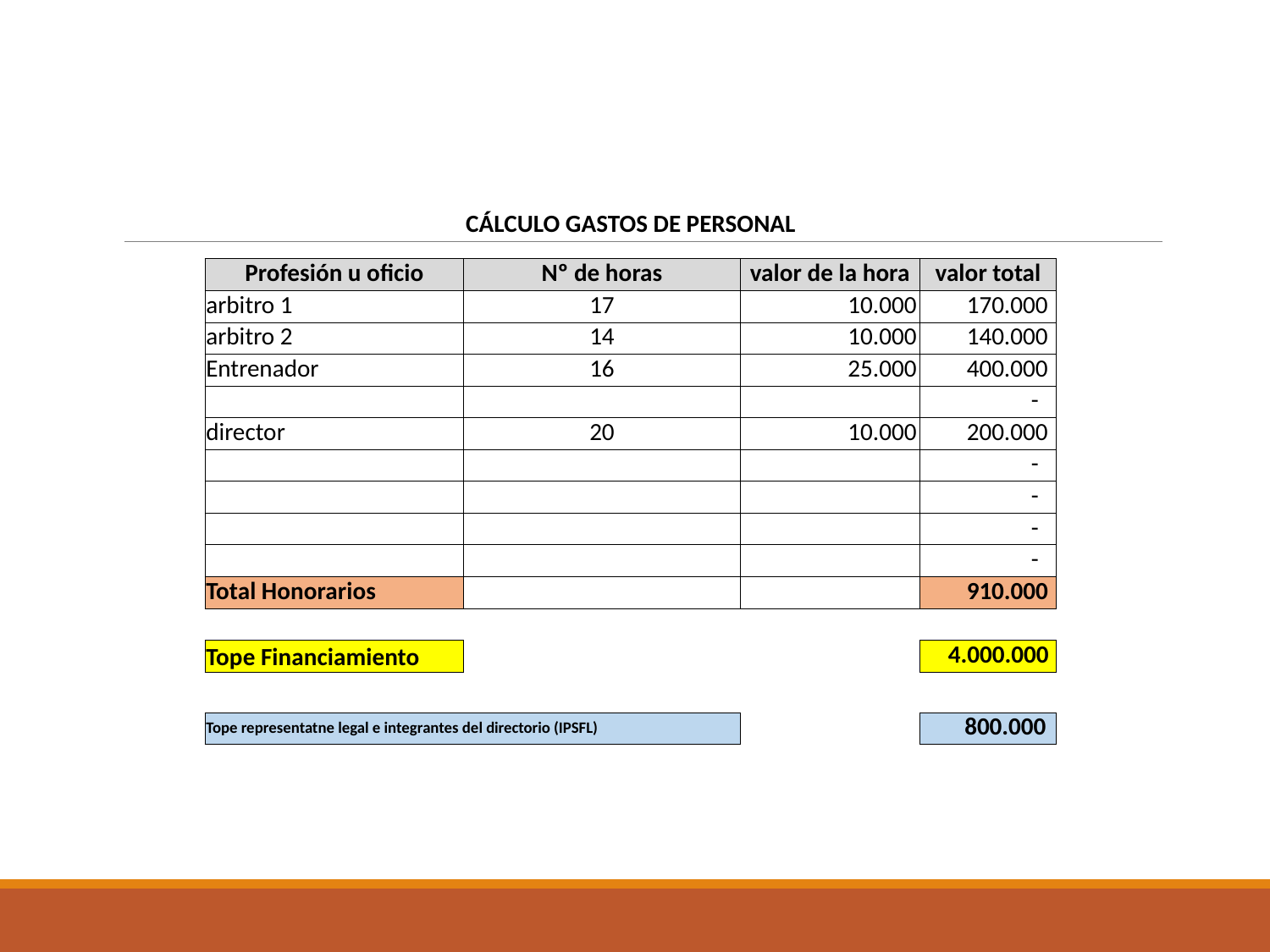

|  |  |  |  |
| --- | --- | --- | --- |
| CÁLCULO GASTOS DE PERSONAL |  |  |  |
|  |  |  |  |
| Profesión u oficio | Nº de horas | valor de la hora | valor total |
| arbitro 1 | 17 | 10.000 | 170.000 |
| arbitro 2 | 14 | 10.000 | 140.000 |
| Entrenador | 16 | 25.000 | 400.000 |
|  |  |  | - |
| director | 20 | 10.000 | 200.000 |
|  |  |  | - |
|  |  |  | - |
|  |  |  | - |
|  |  |  | - |
| Total Honorarios |  |  | 910.000 |
|  |  |  |  |
| Tope Financiamiento |  |  | 4.000.000 |
|  |  |  |  |
|  |  |  |  |
| Tope representatne legal e integrantes del directorio (IPSFL) |  |  | 800.000 |